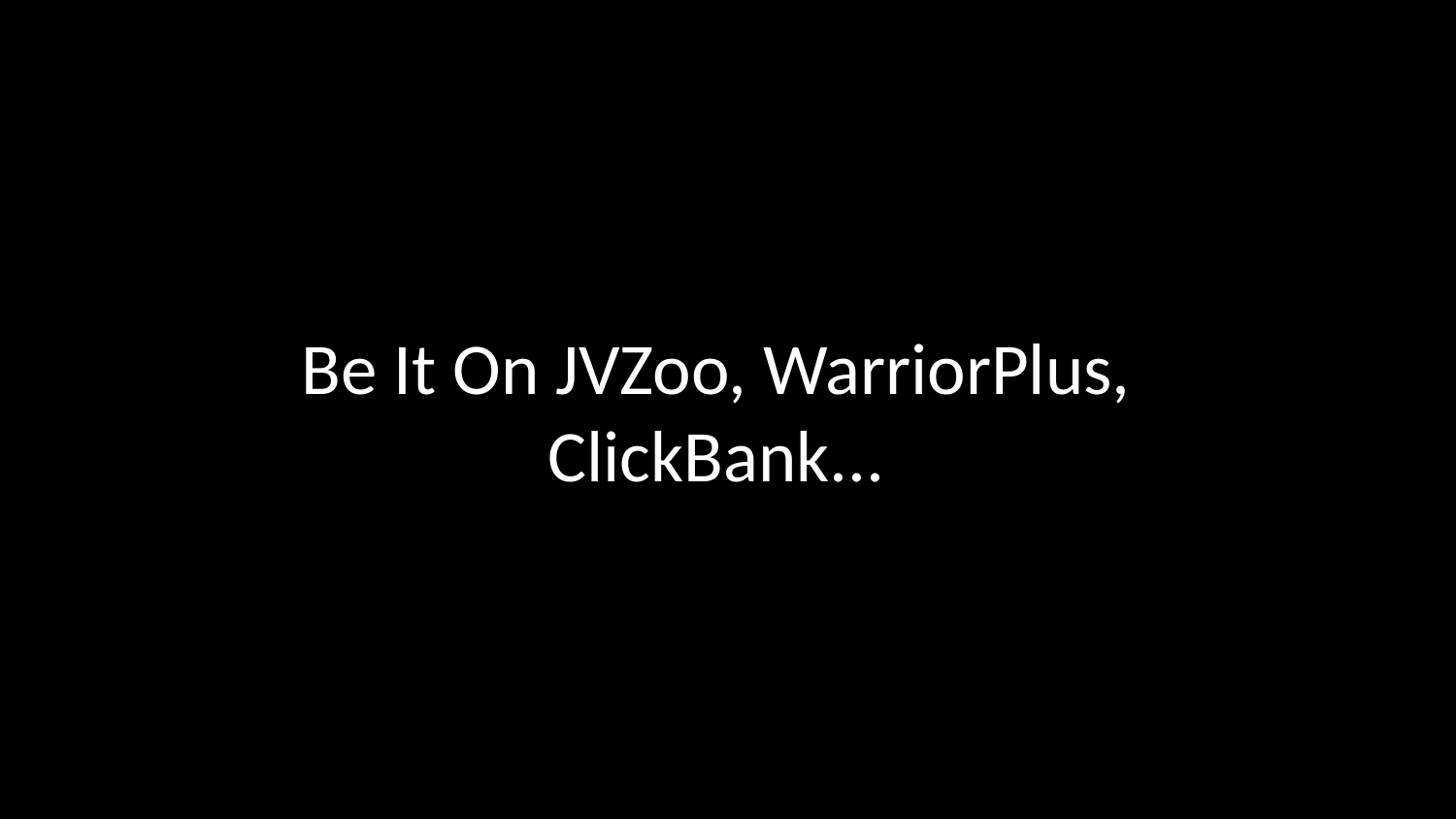

# Be It On JVZoo, WarriorPlus, ClickBank...